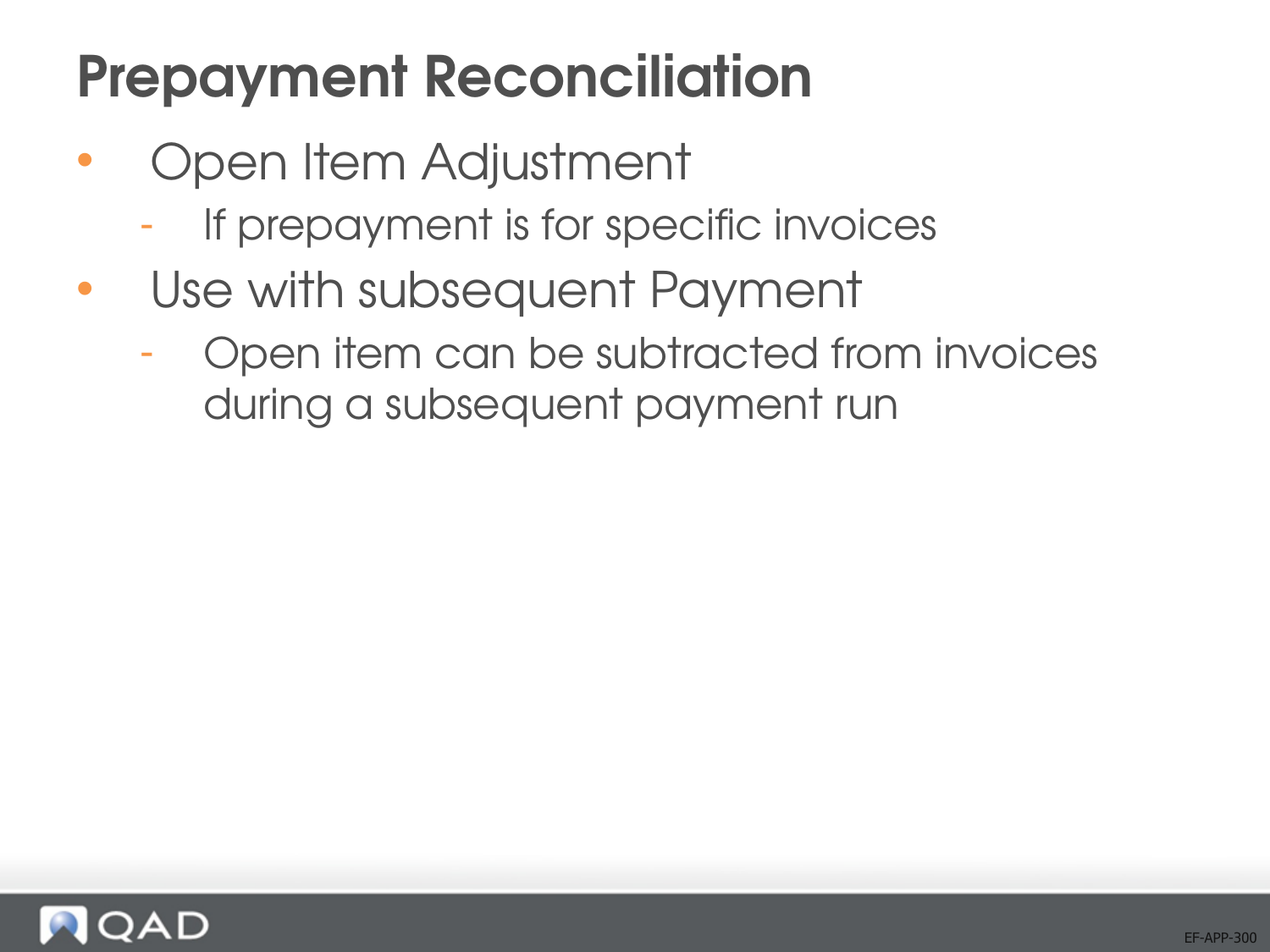

# Prepayment Reconciliation
Open Item Adjustment
If prepayment is for specific invoices
Use with subsequent Payment
Open item can be subtracted from invoices during a subsequent payment run

EF-APP-300